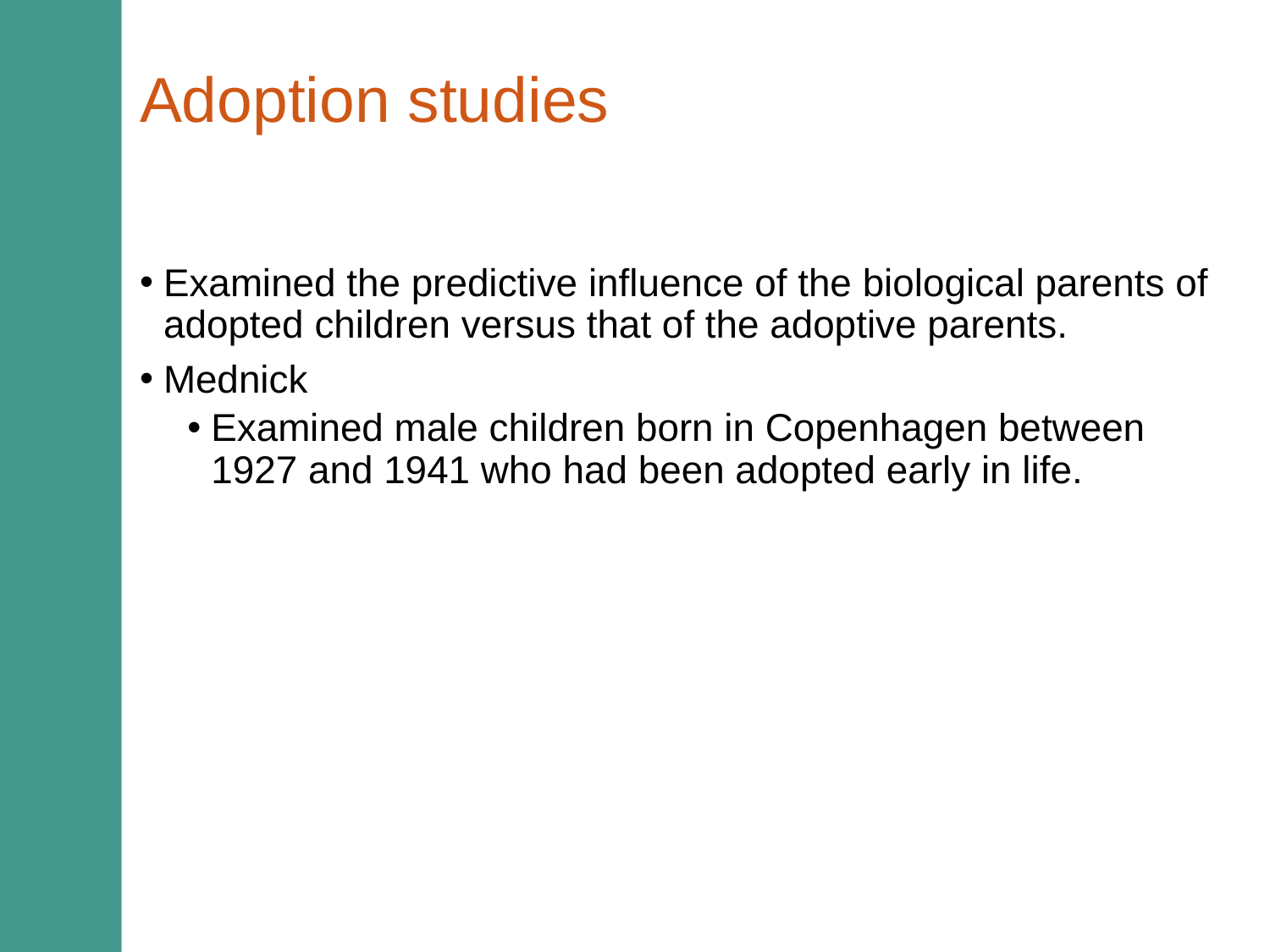

# Adoption studies
Examined the predictive influence of the biological parents of adopted children versus that of the adoptive parents.
Mednick
Examined male children born in Copenhagen between 1927 and 1941 who had been adopted early in life.